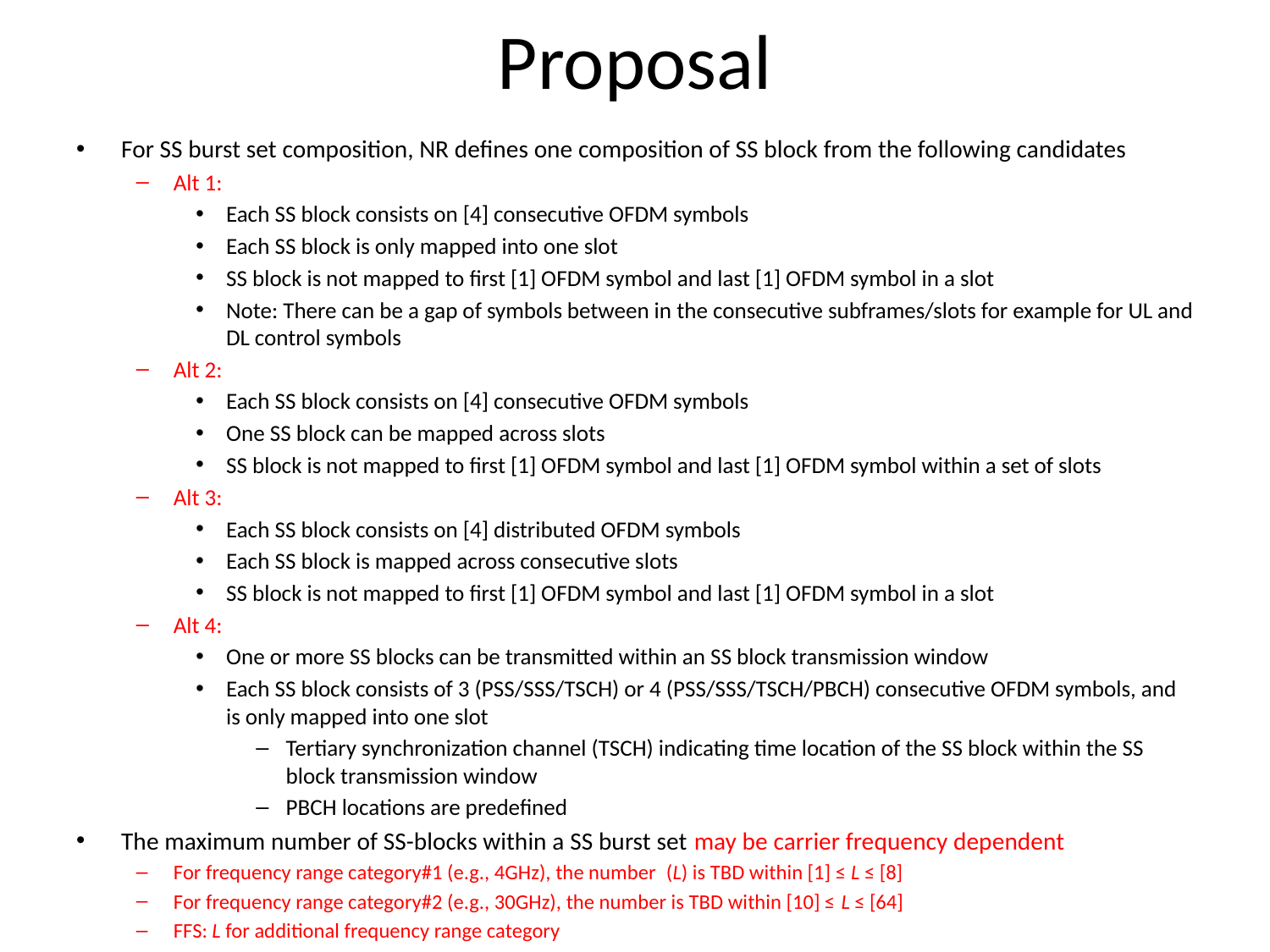

# Proposal
For SS burst set composition, NR defines one composition of SS block from the following candidates
Alt 1:
Each SS block consists on [4] consecutive OFDM symbols
Each SS block is only mapped into one slot
SS block is not mapped to first [1] OFDM symbol and last [1] OFDM symbol in a slot
Note: There can be a gap of symbols between in the consecutive subframes/slots for example for UL and DL control symbols
Alt 2:
Each SS block consists on [4] consecutive OFDM symbols
One SS block can be mapped across slots
SS block is not mapped to first [1] OFDM symbol and last [1] OFDM symbol within a set of slots
Alt 3:
Each SS block consists on [4] distributed OFDM symbols
Each SS block is mapped across consecutive slots
SS block is not mapped to first [1] OFDM symbol and last [1] OFDM symbol in a slot
Alt 4:
One or more SS blocks can be transmitted within an SS block transmission window
Each SS block consists of 3 (PSS/SSS/TSCH) or 4 (PSS/SSS/TSCH/PBCH) consecutive OFDM symbols, and is only mapped into one slot
Tertiary synchronization channel (TSCH) indicating time location of the SS block within the SS block transmission window
PBCH locations are predefined
The maximum number of SS-blocks within a SS burst set may be carrier frequency dependent
For frequency range category#1 (e.g., 4GHz), the number  (L) is TBD within [1] ≤ L ≤ [8]
For frequency range category#2 (e.g., 30GHz), the number is TBD within [10] ≤ L ≤ [64]
FFS: L for additional frequency range category
Soft-combining of NR-PBCH across multiple SS blocks within a SS burst set should be allowed